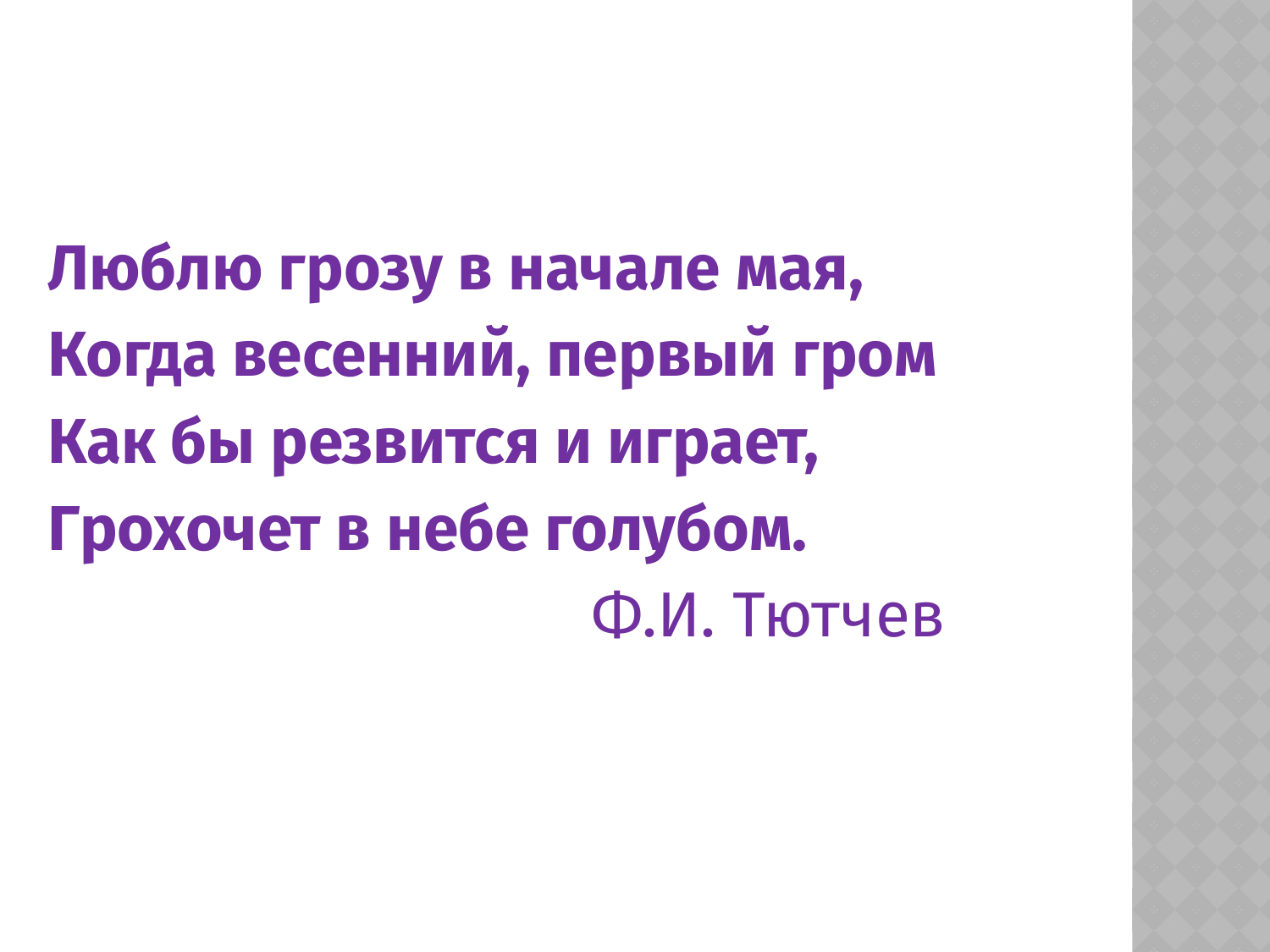

#

 Люблю грозу в начале мая,
 Когда весенний, первый гром
 Как бы резвится и играет,
 Грохочет в небе голубом.
                                 Ф.И. Тютчев